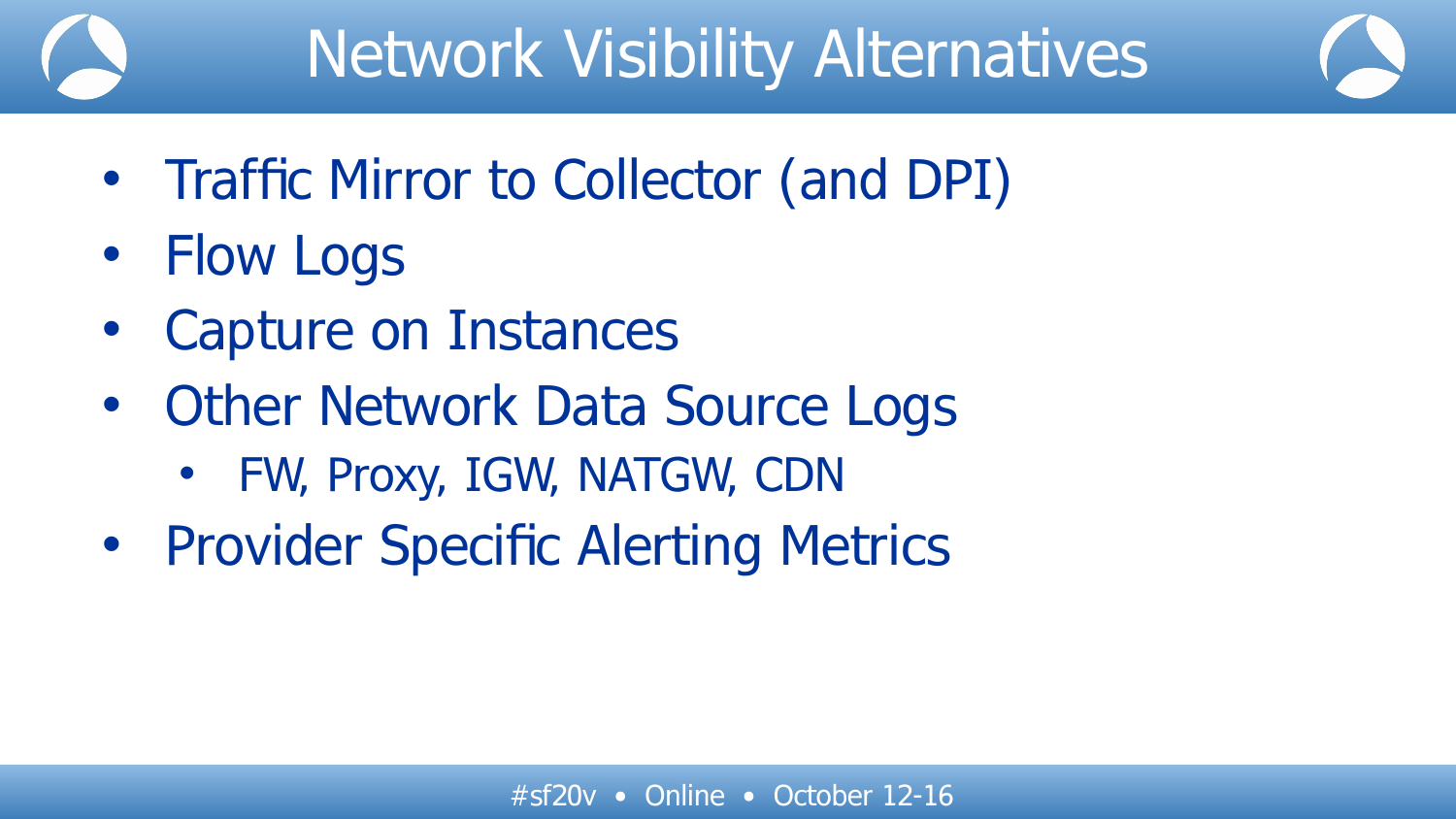

# Network Visibility Alternatives
Traffic Mirror to Collector (and DPI)
Flow Logs
Capture on Instances
Other Network Data Source Logs
FW, Proxy, IGW, NATGW, CDN
Provider Specific Alerting Metrics